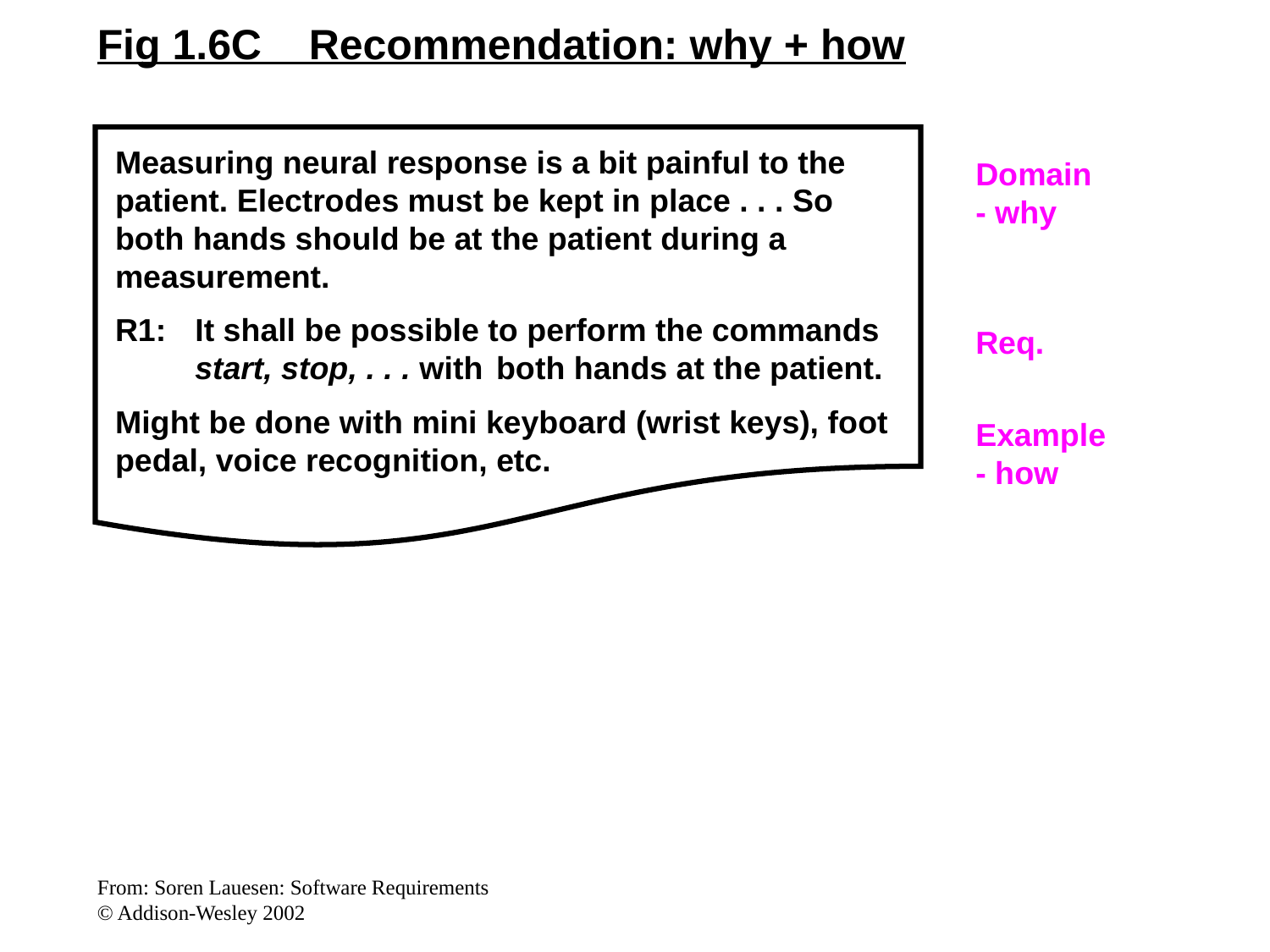

Fig 1.6C    Recommendation: why + how
Measuring neural response is a bit painful to the patient. Electrodes must be kept in place . . . So both hands should be at the patient during a measurement.
R1:	It shall be possible to perform the commands
	start, stop, . . . with 	both hands at the patient.
Might be done with mini keyboard (wrist keys), foot pedal, voice recognition, etc.
Domain
- why

Req.

Example
- how
From: Soren Lauesen: Software Requirements
© Addison-Wesley 2002